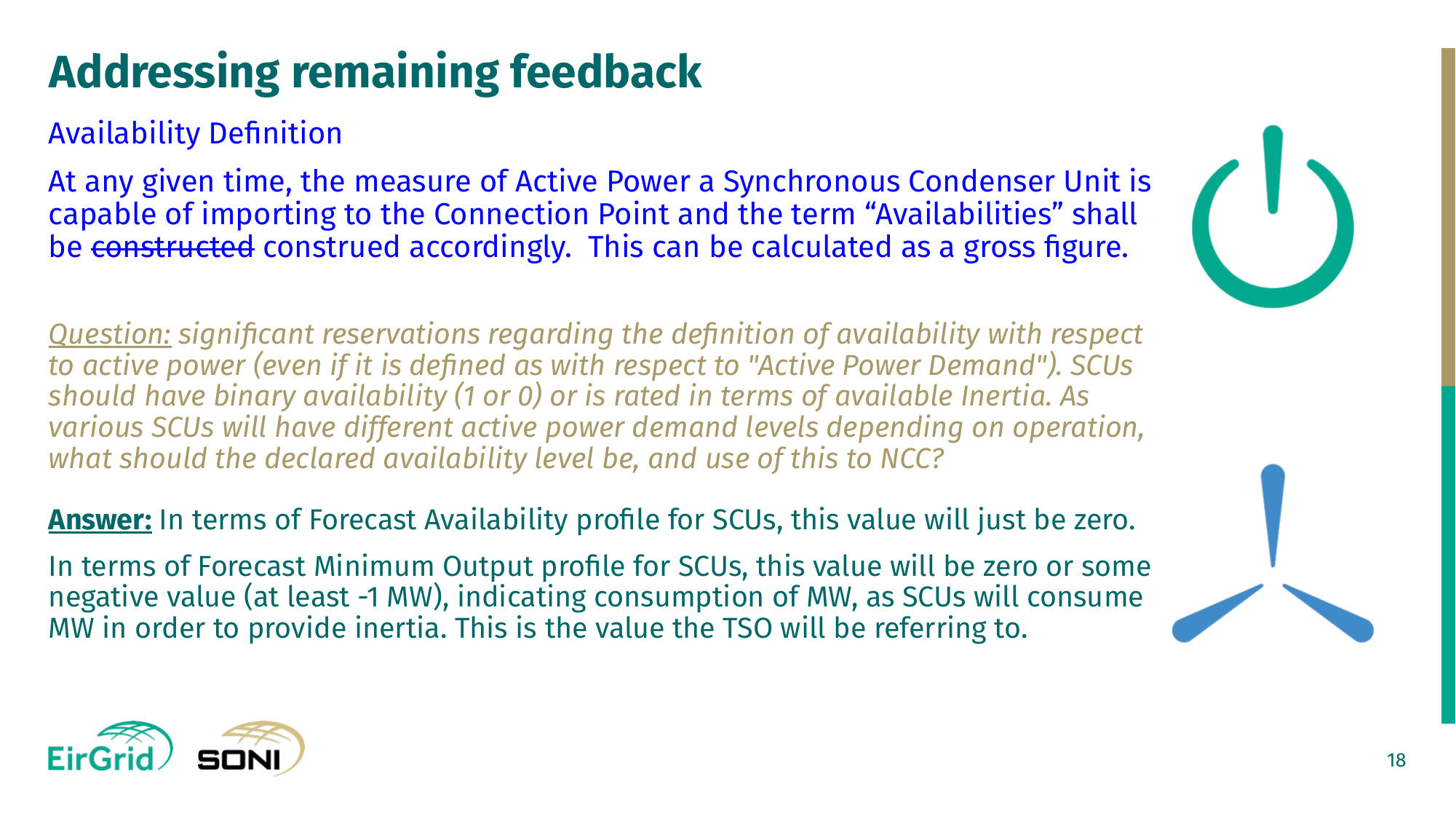

# Addressing remaining feedback
Availability Definition
At any given time, the measure of Active Power a Synchronous Condenser Unit is capable of importing to the Connection Point and the term “Availabilities” shall be constructed construed accordingly.  This can be calculated as a gross figure.

Question: significant reservations regarding the definition of availability with respect to active power (even if it is defined as with respect to "Active Power Demand"). SCUs should have binary availability (1 or 0) or is rated in terms of available Inertia. As various SCUs will have different active power demand levels depending on operation, what should the declared availability level be, and use of this to NCC?
Answer: In terms of Forecast Availability profile for SCUs, this value will just be zero.
In terms of Forecast Minimum Output profile for SCUs, this value will be zero or some negative value (at least -1 MW), indicating consumption of MW, as SCUs will consume MW in order to provide inertia. This is the value the TSO will be referring to.

18